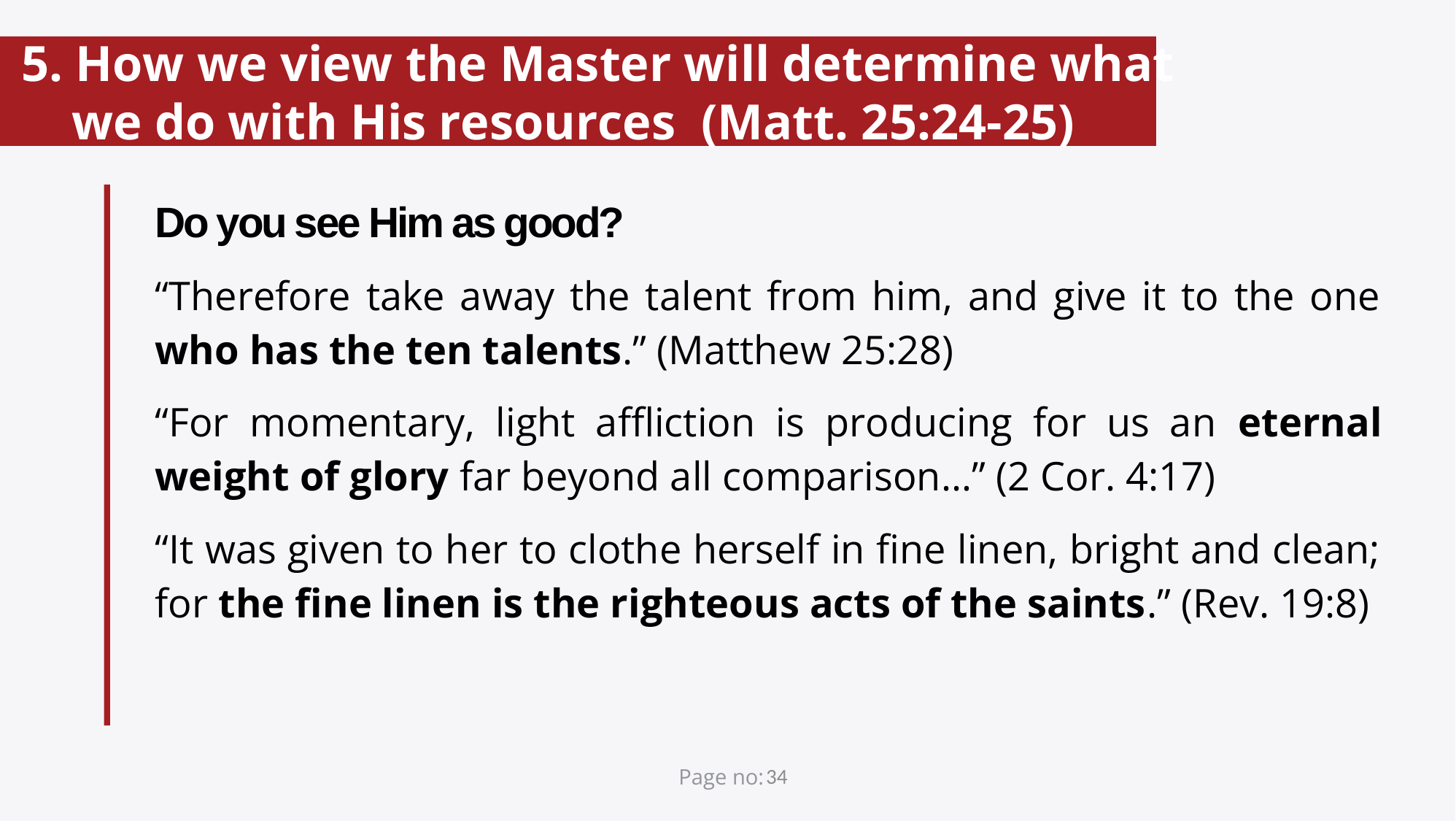

# 5. How we view the Master will determine what we do with His resources  (Matt. 25:24-25)
Do you see Him as good?
“Therefore take away the talent from him, and give it to the one who has the ten talents.” (Matthew 25:28)
“For momentary, light affliction is producing for us an eternal weight of glory far beyond all comparison…” (2 Cor. 4:17)
“It was given to her to clothe herself in fine linen, bright and clean; for the fine linen is the righteous acts of the saints.” (Rev. 19:8)